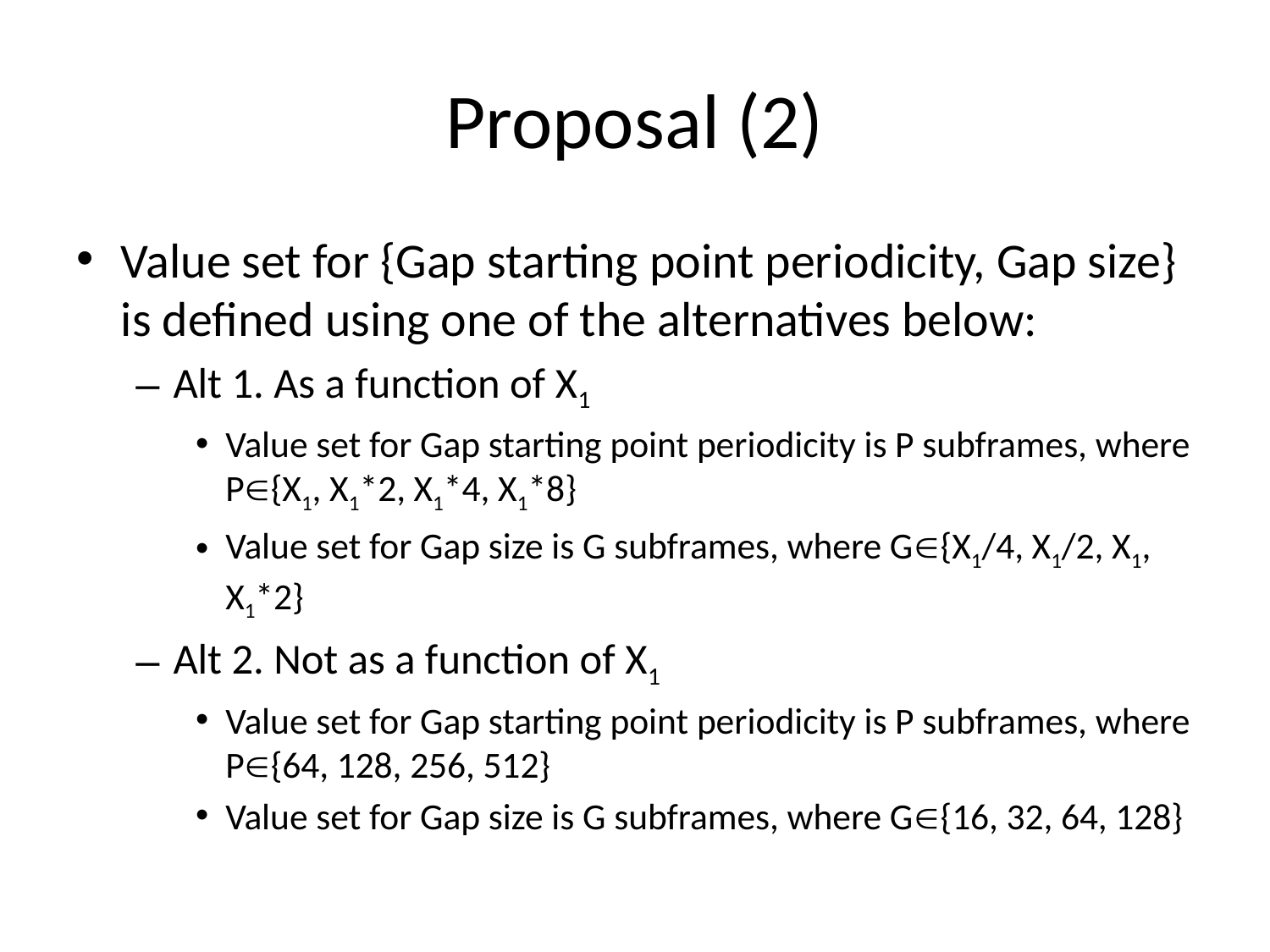

# Proposal (2)
Value set for {Gap starting point periodicity, Gap size} is defined using one of the alternatives below:
Alt 1. As a function of X1
Value set for Gap starting point periodicity is P subframes, where P∈{X1, X1*2, X1*4, X1*8}
Value set for Gap size is G subframes, where G∈{X1/4, X1/2, X1, X1*2}
Alt 2. Not as a function of X1
Value set for Gap starting point periodicity is P subframes, where P∈{64, 128, 256, 512}
Value set for Gap size is G subframes, where G∈{16, 32, 64, 128}